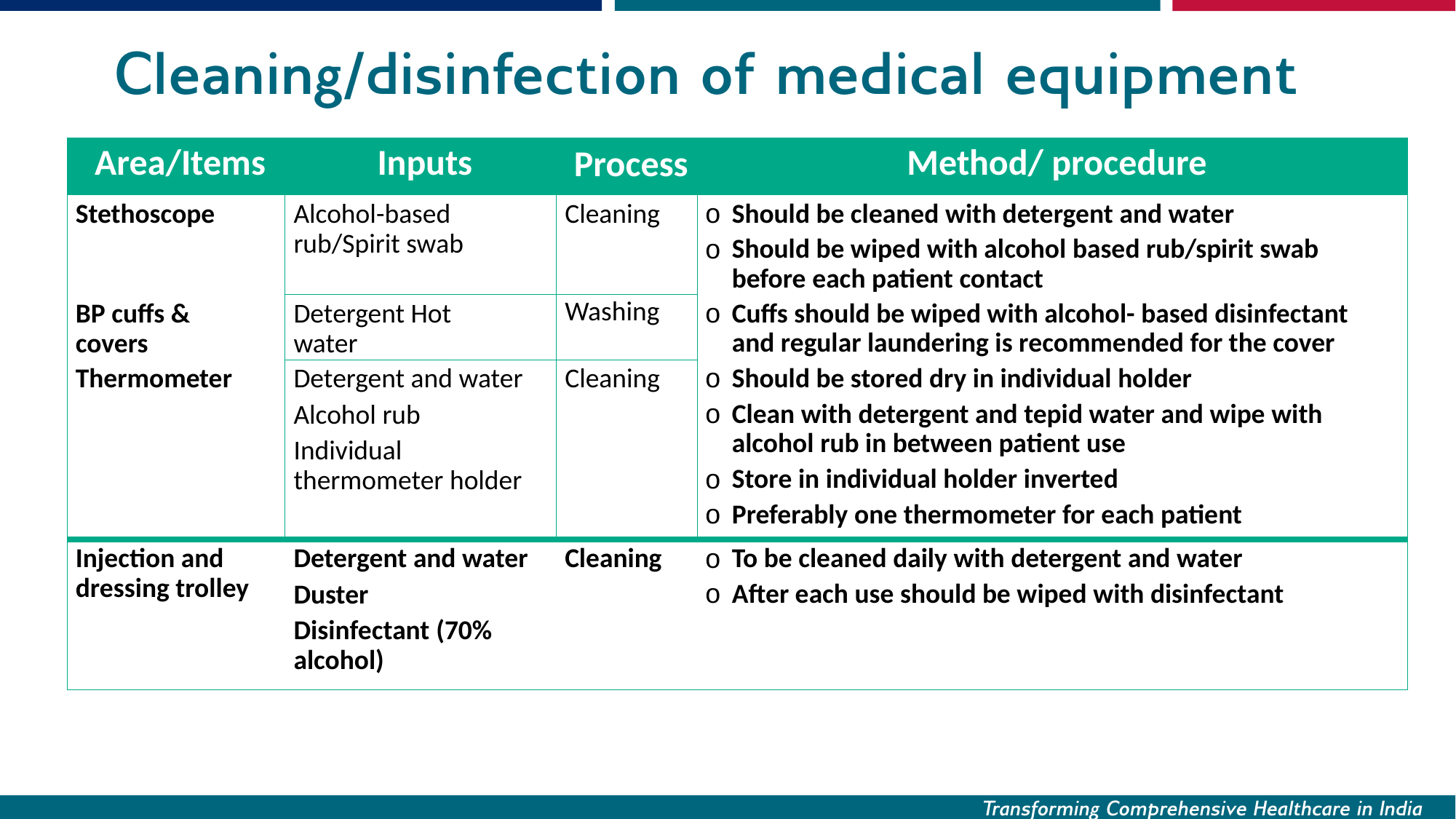

# Cleaning/disinfection of medical equipment
| Area/Items | Inputs | Process | Method/ procedure |
| --- | --- | --- | --- |
| Stethoscope | Alcohol-based rub/Spirit swab | Cleaning | Should be cleaned with detergent and water Should be wiped with alcohol based rub/spirit swab before each patient contact |
| BP cuffs & covers | Detergent Hot water | Washing | Cuffs should be wiped with alcohol- based disinfectant and regular laundering is recommended for the cover |
| Thermometer | Detergent and water Alcohol rub Individual thermometer holder | Cleaning | Should be stored dry in individual holder Clean with detergent and tepid water and wipe with alcohol rub in between patient use Store in individual holder inverted Preferably one thermometer for each patient |
| Injection and dressing trolley | Detergent and water Duster Disinfectant (70% alcohol) | Cleaning | To be cleaned daily with detergent and water After each use should be wiped with disinfectant |